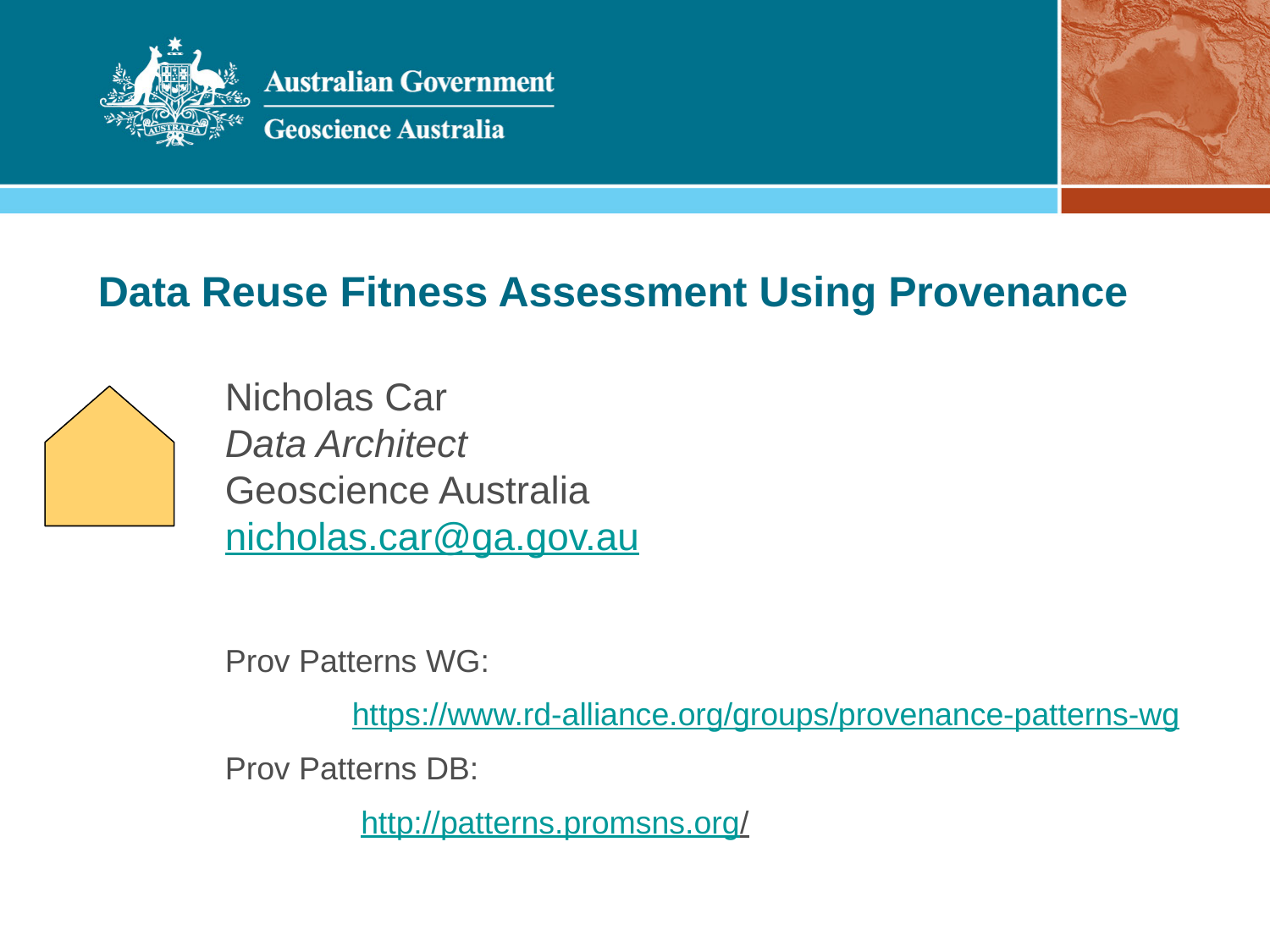

# Data Reuse Fitness Assessment Using Provenance
	Nicholas Car
	Data Architect
	Geoscience Australia
	nicholas.car@ga.gov.au

	Prov Patterns WG:
		https://www.rd-alliance.org/groups/provenance-patterns-wg
	Prov Patterns DB:
		 http://patterns.promsns.org/